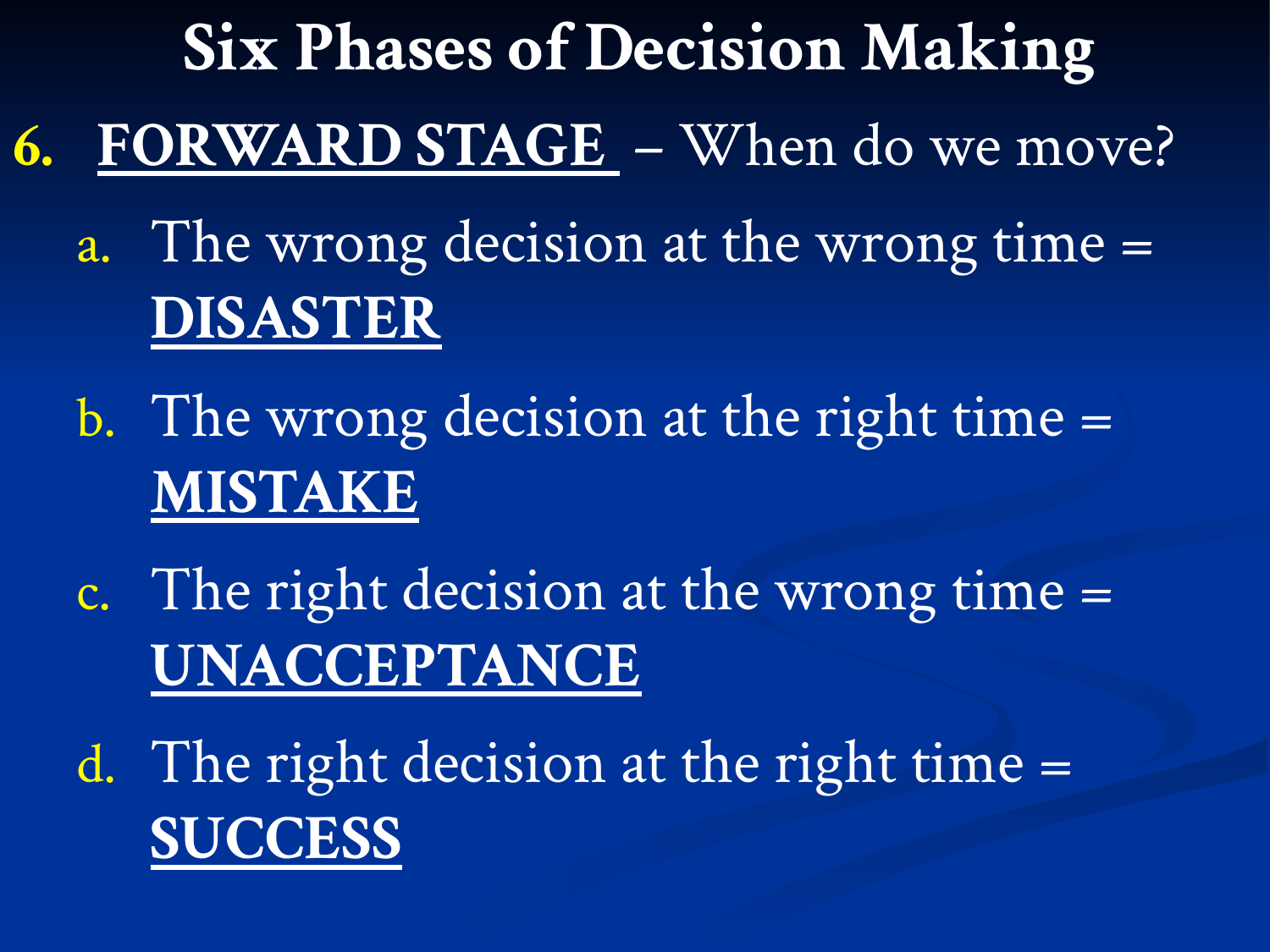

# Six Phases of Decision Making
FORWARD STAGE  – When do we move?
The wrong decision at the wrong time = DISASTER
The wrong decision at the right time = MISTAKE
The right decision at the wrong time = UNACCEPTANCE
The right decision at the right time =  SUCCESS